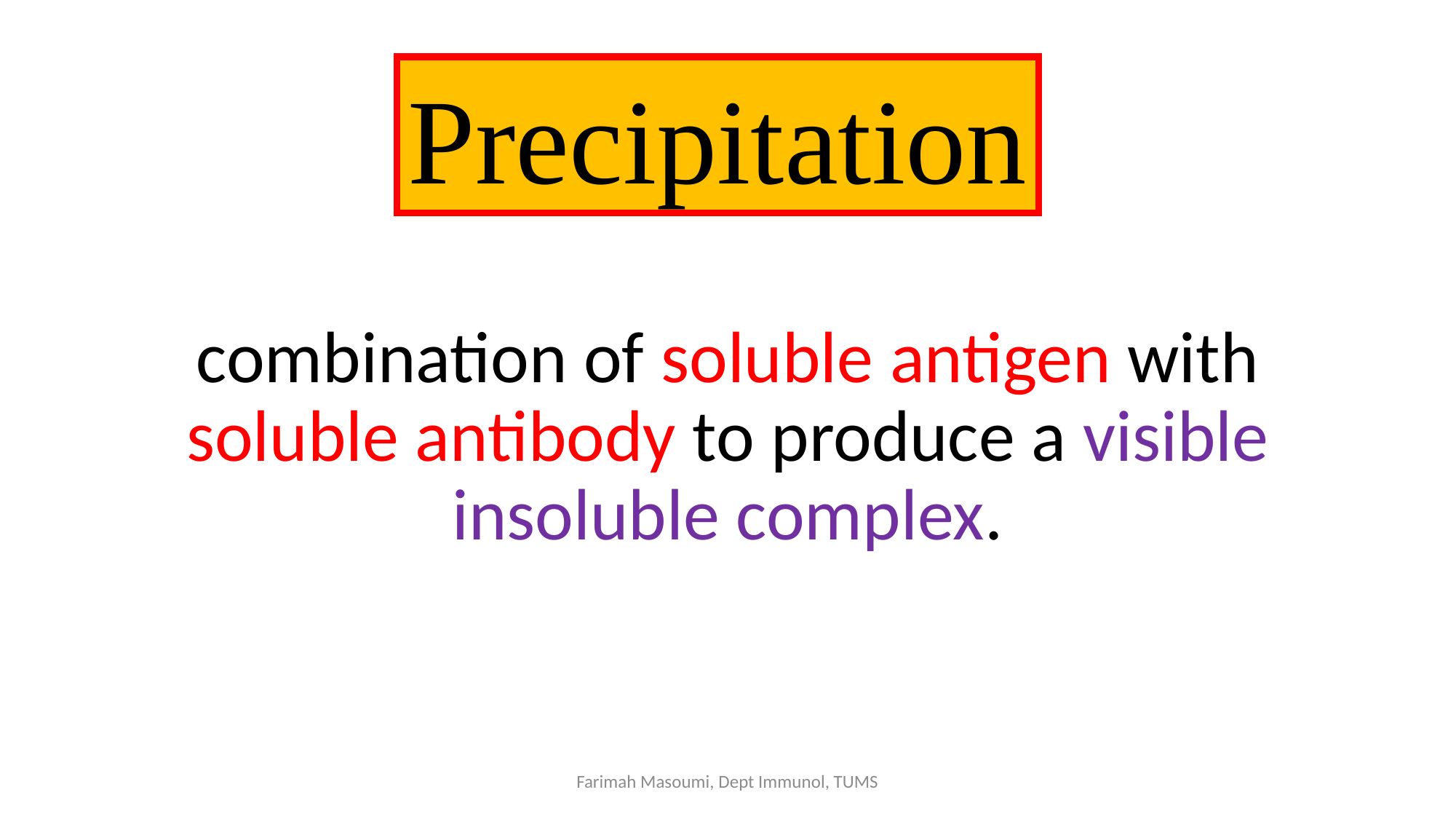

Precipitation
combination of soluble antigen with soluble antibody to produce a visible insoluble complex.
Farimah Masoumi, Dept Immunol, TUMS